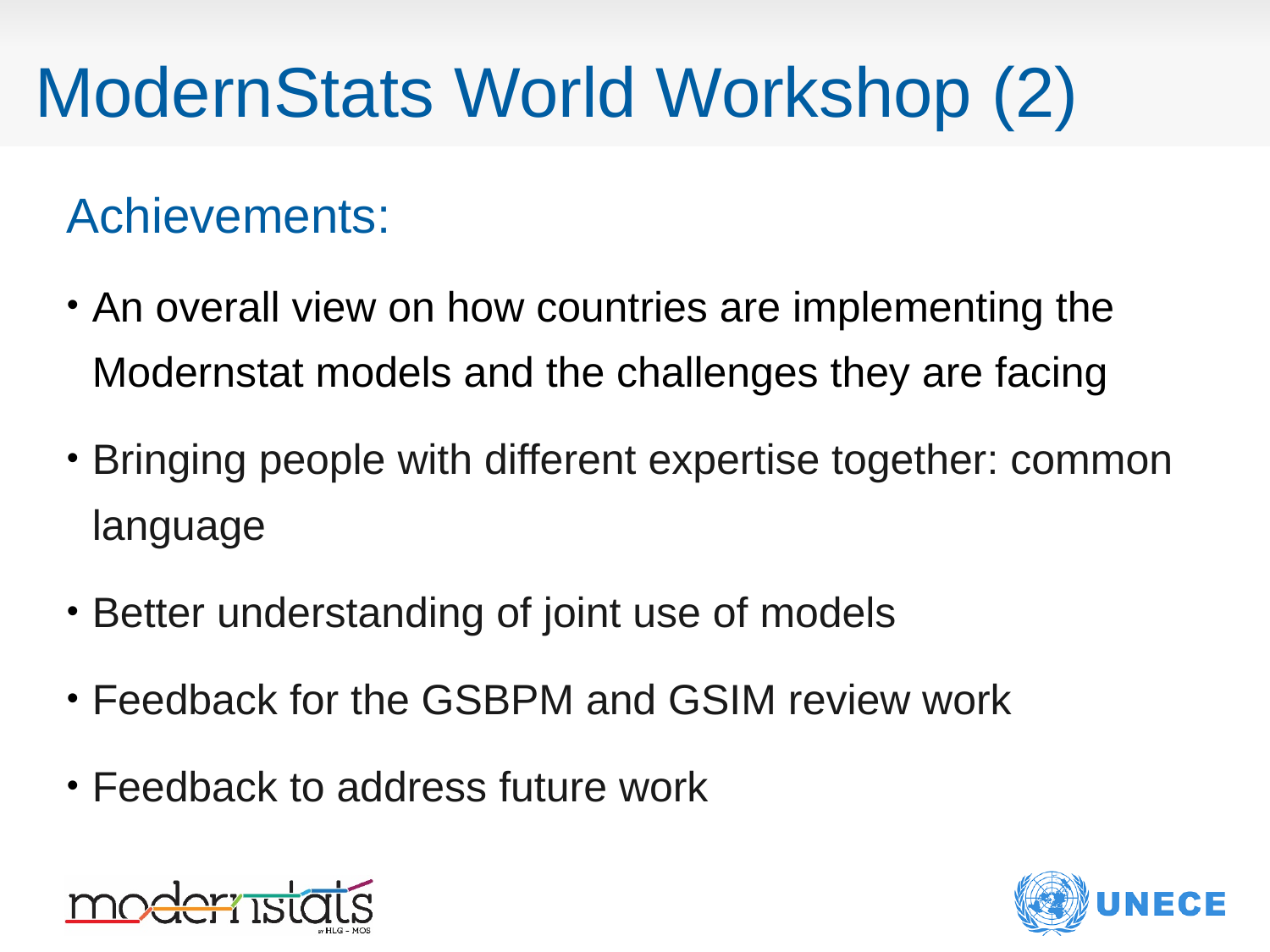

# ModernStats World Workshop (2)
Achievements:
An overall view on how countries are implementing the  Modernstat models and the challenges they are facing
Bringing people with different expertise together: common language
Better understanding of joint use of models
Feedback for the GSBPM and GSIM review work
Feedback to address future work